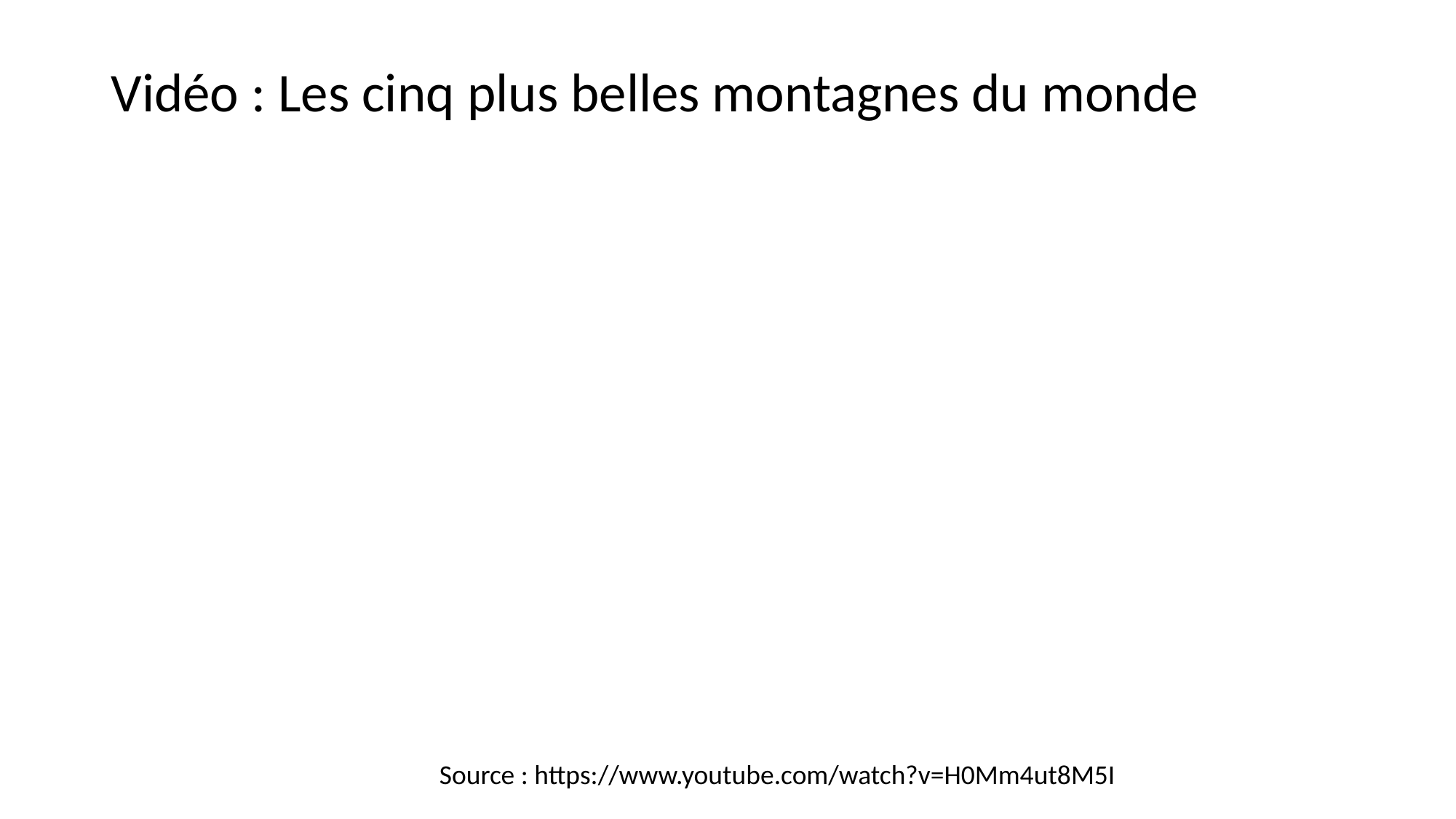

# Vidéo : Les cinq plus belles montagnes du monde

Source : https://www.youtube.com/watch?v=H0Mm4ut8M5I